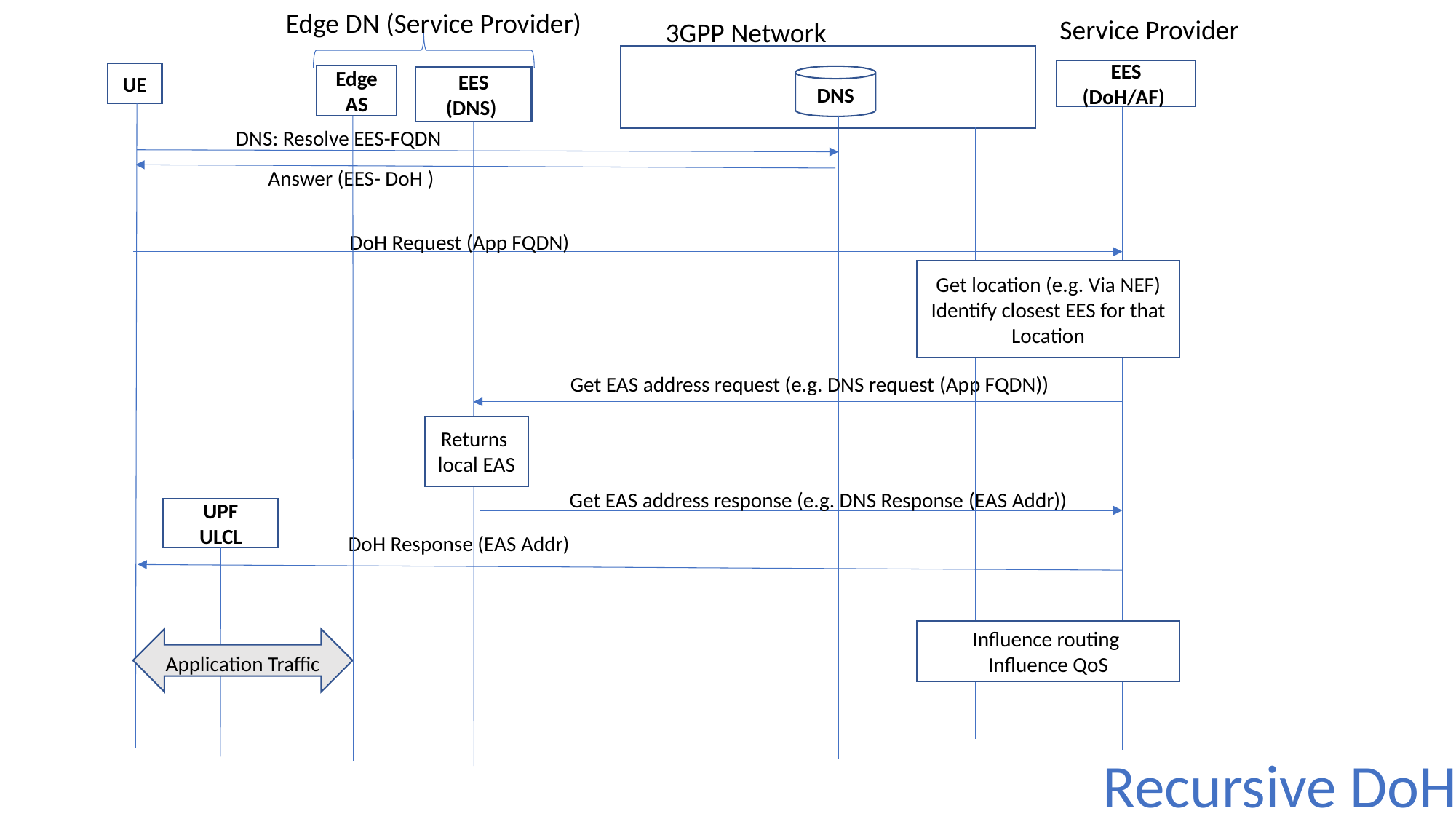

Edge DN (Service Provider)
Service Provider
3GPP Network

EES
(DoH/AF)
UE
Edge AS
DNS
EES
(DNS)
DNS: Resolve EES-FQDN
Answer (EES- DoH )
DoH Request (App FQDN)
Get location (e.g. Via NEF)
Identify closest EES for that Location
Get EAS address request (e.g. DNS request (App FQDN))
Returns  local EAS
Get EAS address response (e.g. DNS Response (EAS Addr))
UPF
ULCL
DoH Response (EAS Addr)
Influence routing
Influence QoS
Application Traffic
Recursive DoH